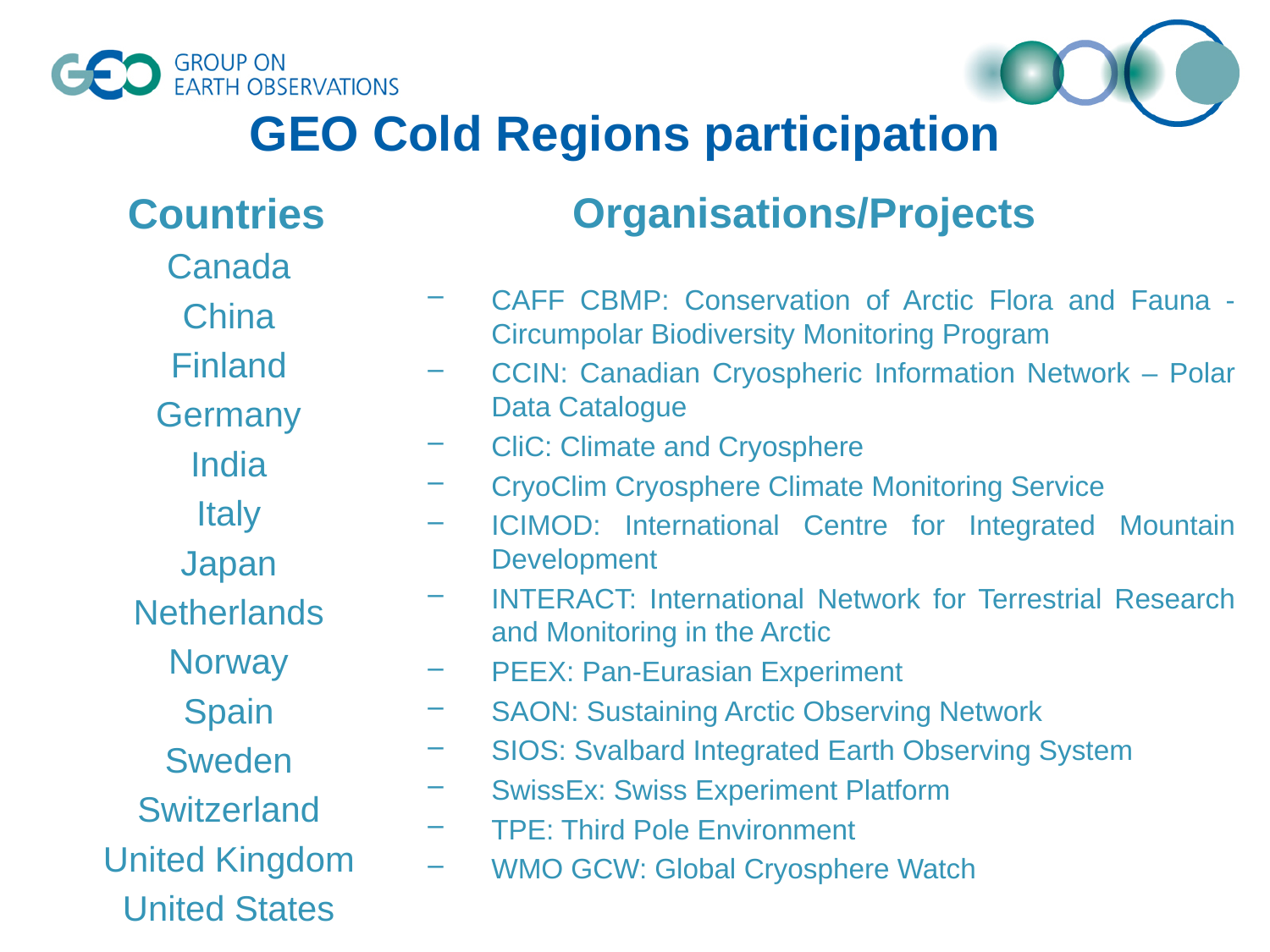

GEO Cold Regions participation
     Countries
Canada
China
Finland
Germany
India
Italy
Japan
Netherlands
Norway
Spain
Sweden
Switzerland
United Kingdom
United States
Organisations/Projects

CAFF CBMP: Conservation of Arctic Flora and Fauna - Circumpolar Biodiversity Monitoring Program
CCIN: Canadian Cryospheric Information Network – Polar Data Catalogue
CliC: Climate and Cryosphere
CryoClim Cryosphere Climate Monitoring Service
ICIMOD: International Centre for Integrated Mountain Development
INTERACT: International Network for Terrestrial Research and Monitoring in the Arctic
PEEX: Pan-Eurasian Experiment
SAON: Sustaining Arctic Observing Network
SIOS: Svalbard Integrated Earth Observing System
SwissEx: Swiss Experiment Platform
TPE: Third Pole Environment
WMO GCW: Global Cryosphere Watch